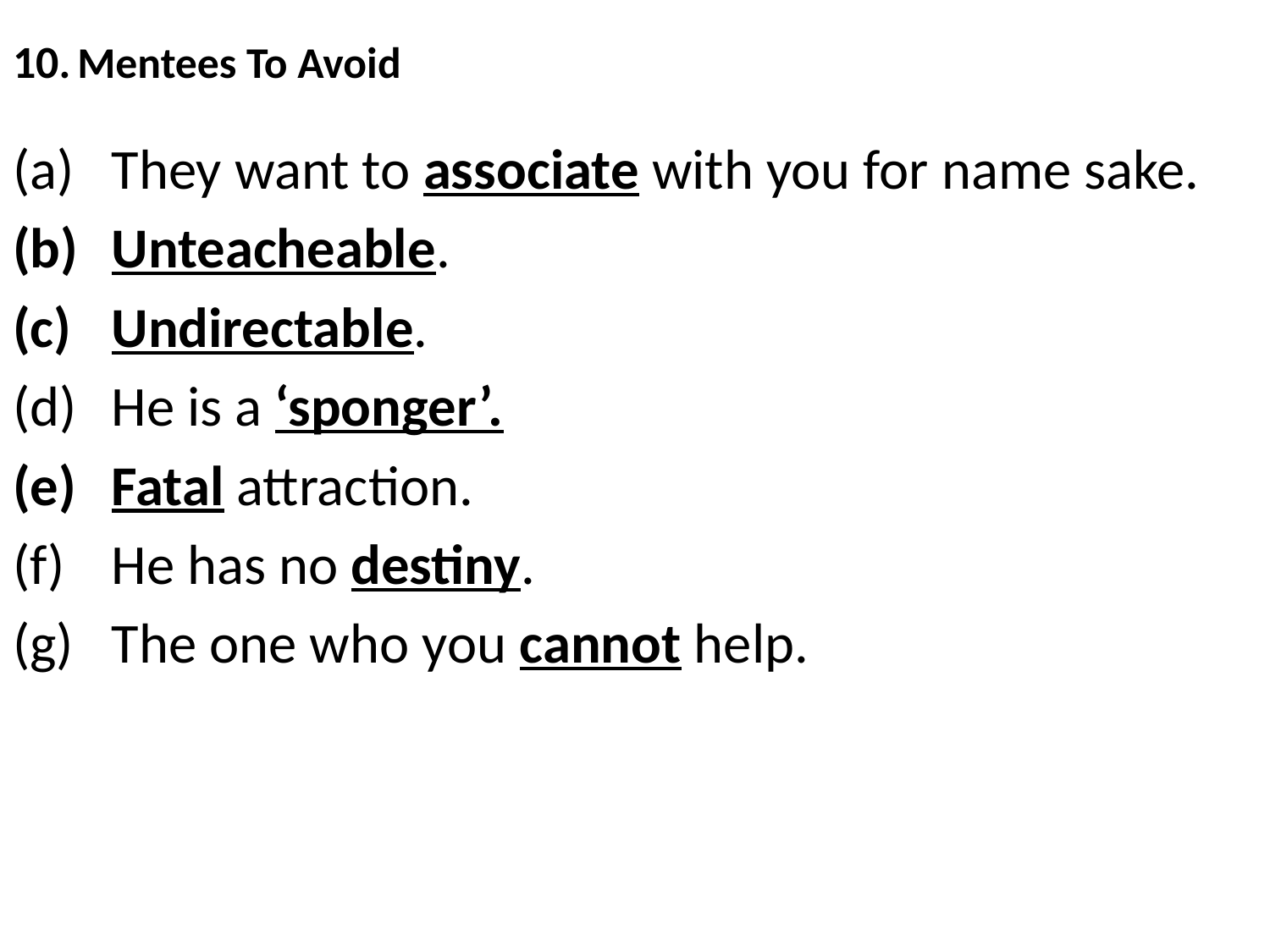

# 10.	Mentees To Avoid
They want to associate with you for name sake.
Unteacheable.
Undirectable.
He is a ‘sponger’.
Fatal attraction.
He has no destiny.
The one who you cannot help.